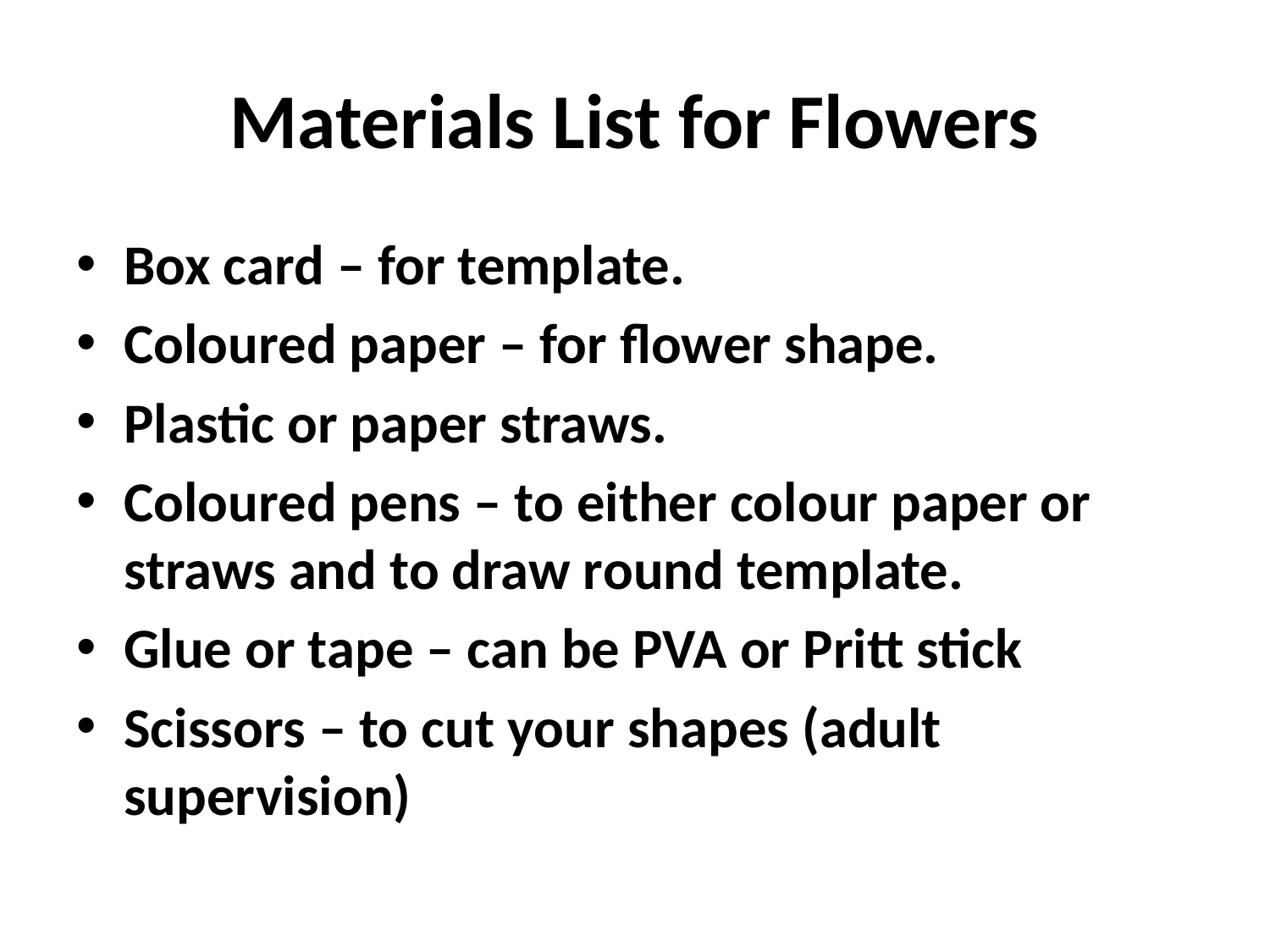

# Materials List for Flowers
Box card – for template.
Coloured paper – for flower shape.
Plastic or paper straws.
Coloured pens – to either colour paper or straws and to draw round template.
Glue or tape – can be PVA or Pritt stick
Scissors – to cut your shapes (adult supervision)